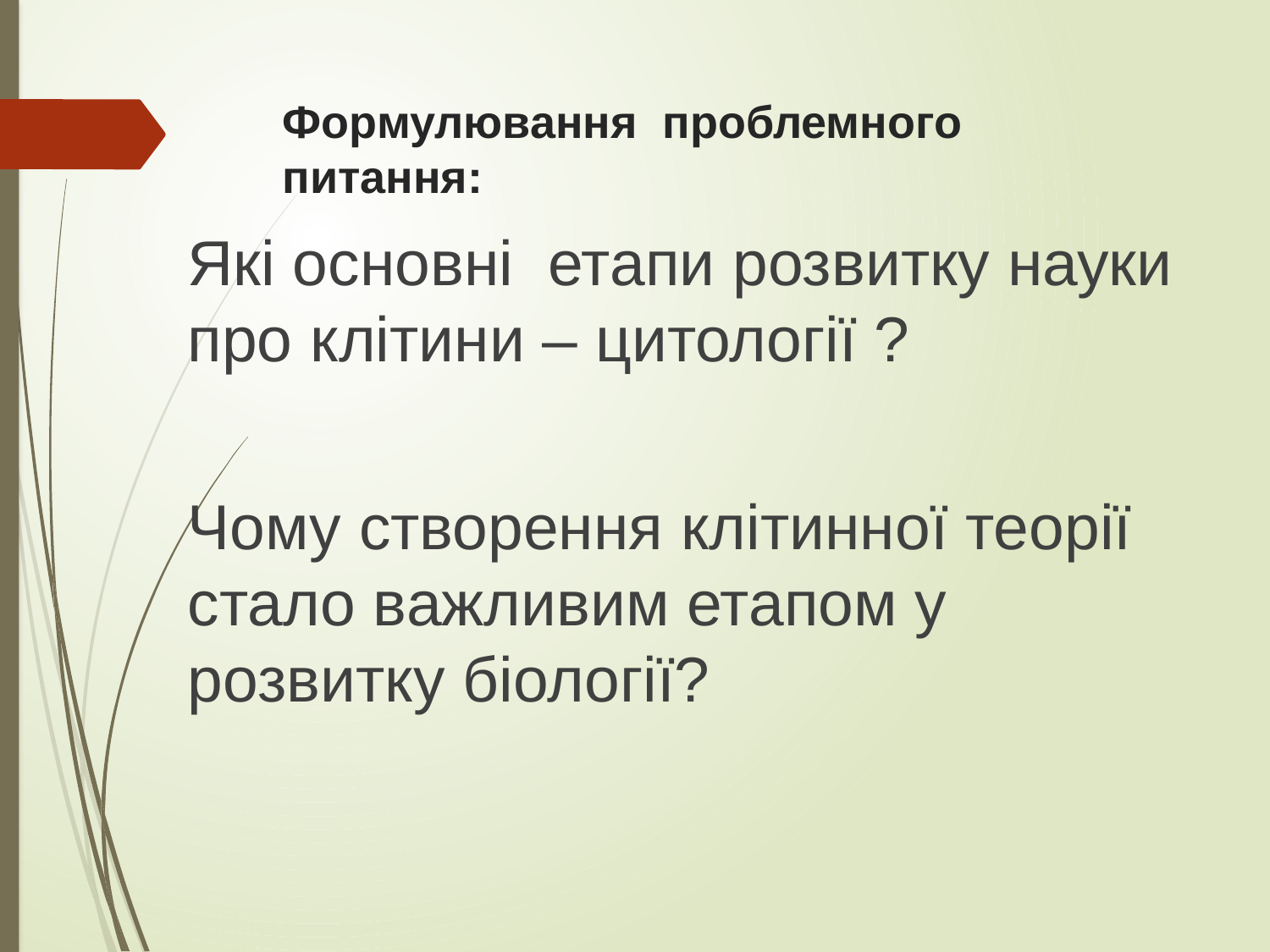

# Формулювання  проблемного  питання:
Які основні  етапи розвитку науки про клітини – цитології ?

Чому створення клітинної теорії стало важливим етапом у розвитку біології?